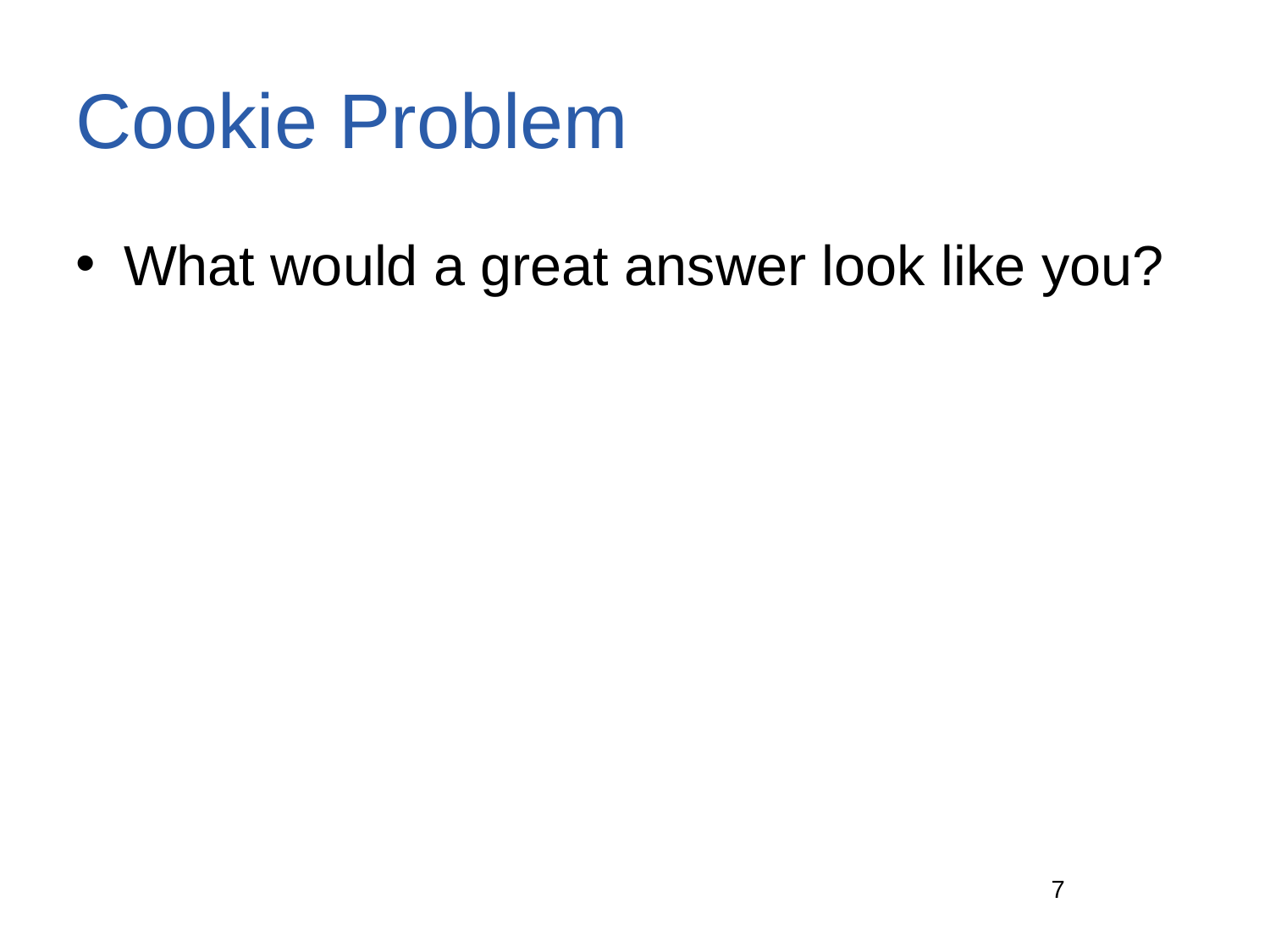

# Cookie Problem
What would a great answer look like you?
7